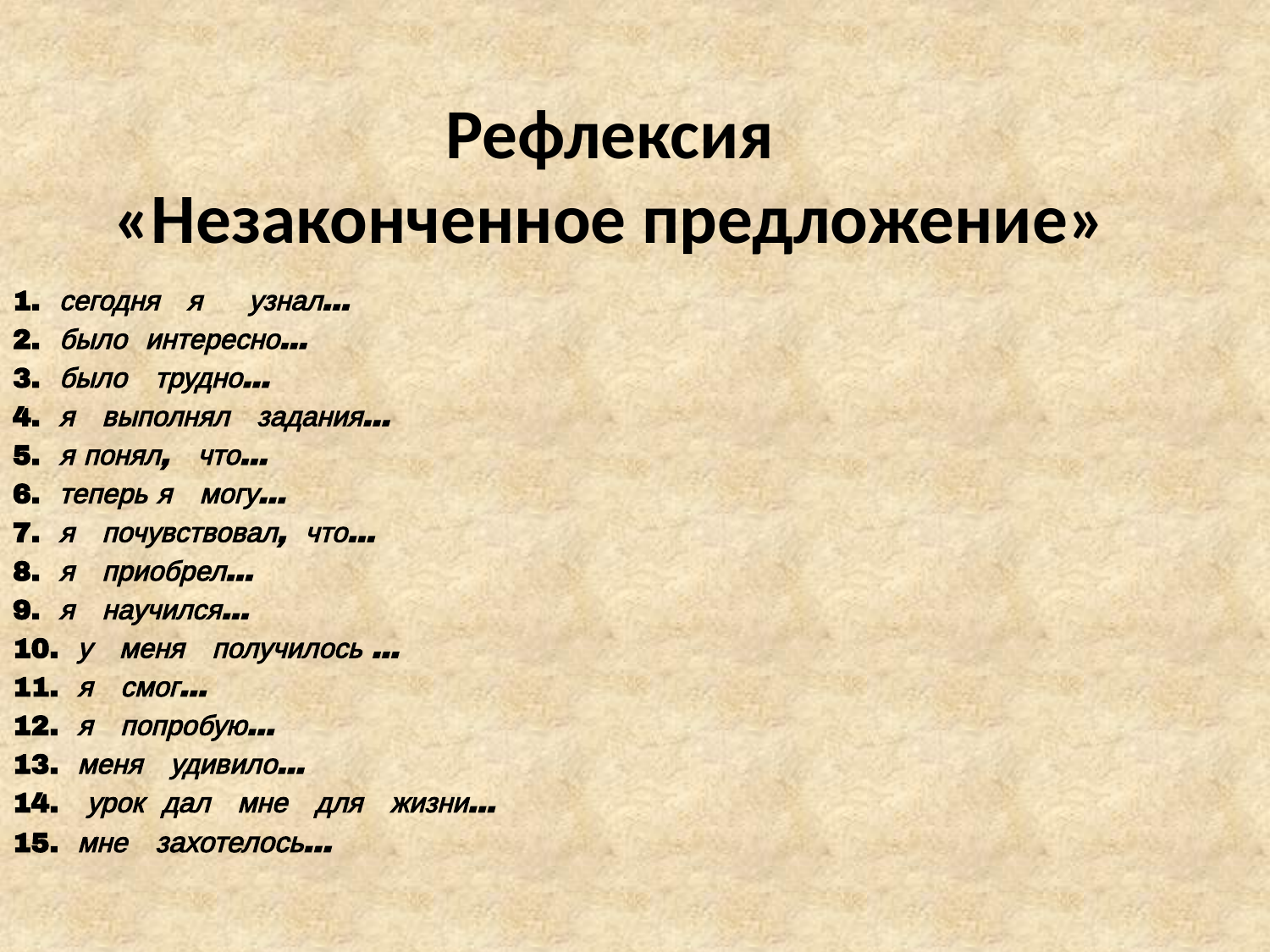

Рефлексия
«Незаконченное предложение»
1.  сегодня   я     узнал…
2.  было  интересно…
3.  было   трудно…
4.  я   выполнял   задания…
5.  я понял,   что…
6.  теперь я   могу…
7.  я   почувствовал,  что…
8.  я   приобрел…
9.  я   научился…
10.  у   меня   получилось …
11.  я   смог…
12.  я   попробую…
13.  меня   удивило…
14.   урок  дал   мне   для   жизни…
15.  мне   захотелось…